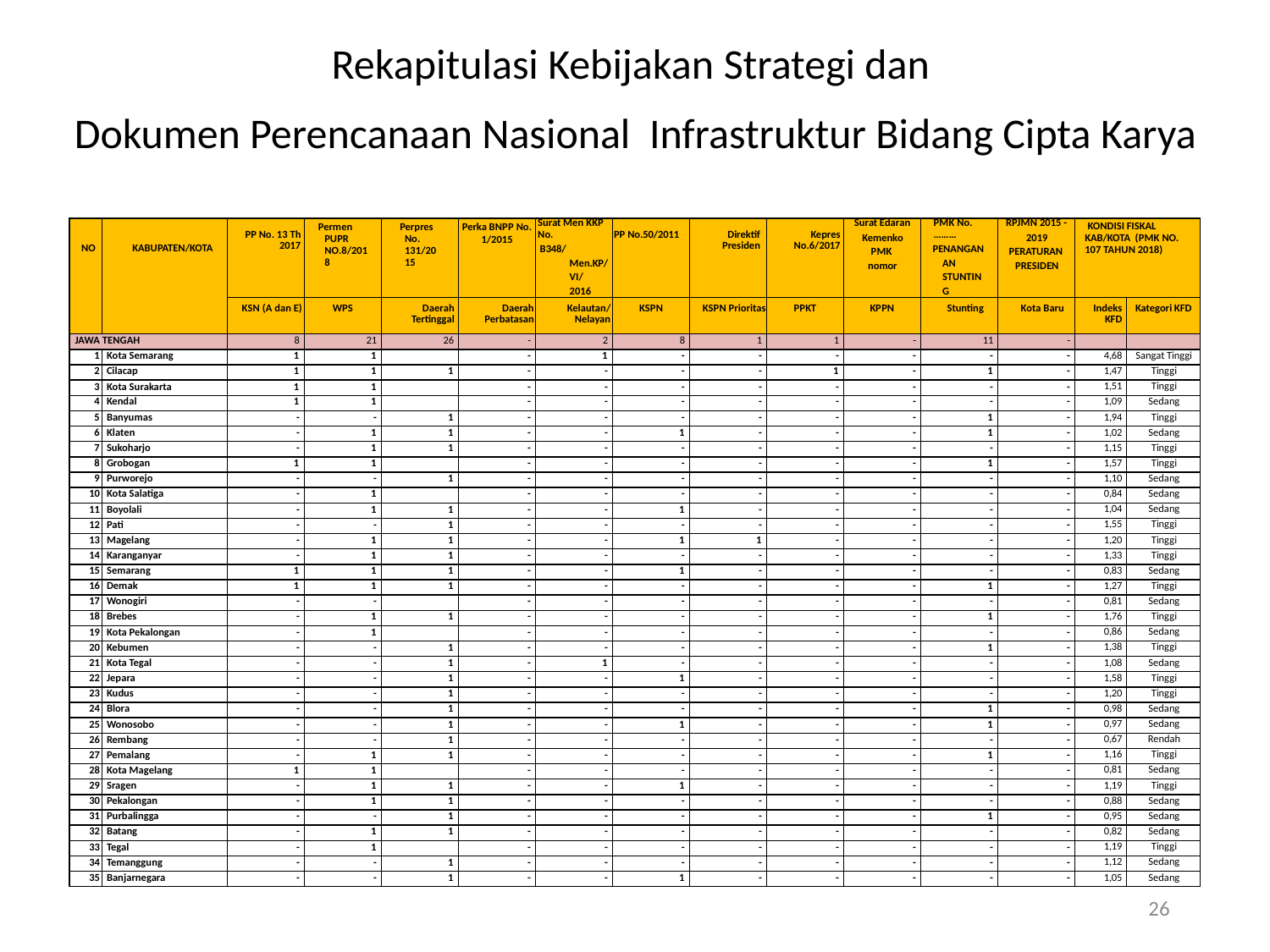

Rekapitulasi Kebijakan Strategi dan
Dokumen Perencanaan Nasional  Infrastruktur Bidang Cipta Karya
| NO | KABUPATEN/KOTA | PP No. 13 Th 2017 | Permen PUPR NO.8/2018 | Perpres No. 131/2015 | Perka BNPP No. 1/2015 | Surat Men KKP No. B348/Men.KP/VI/ 2016 | PP No.50/2011 | Direktif Presiden | Kepres No.6/2017 | Surat Edaran Kemenko PMK nomor | PMK No. ……… PENANGANAN STUNTING | RPJMN 2015 - 2019 PERATURAN PRESIDEN | KONDISI FISKAL KAB/KOTA (PMK NO. 107 TAHUN 2018) |  |
| --- | --- | --- | --- | --- | --- | --- | --- | --- | --- | --- | --- | --- | --- | --- |
|  |  | KSN (A dan E) | WPS | Daerah Tertinggal | Daerah Perbatasan | Kelautan/ Nelayan | KSPN | KSPN Prioritas | PPKT | KPPN | Stunting | Kota Baru | Indeks KFD | Kategori KFD |
| JAWA TENGAH |  | 8 | 21 | 26 | - | 2 | 8 | 1 | 1 | - | 11 | - |  |  |
| 1 | Kota Semarang | 1 | 1 |  | - | 1 | - | - | - | - | - | - | 4,68 | Sangat Tinggi |
| 2 | Cilacap | 1 | 1 | 1 | - | - | - | - | 1 | - | 1 | - | 1,47 | Tinggi |
| 3 | Kota Surakarta | 1 | 1 |  | - | - | - | - | - | - | - | - | 1,51 | Tinggi |
| 4 | Kendal | 1 | 1 |  | - | - | - | - | - | - | - | - | 1,09 | Sedang |
| 5 | Banyumas | - | - | 1 | - | - | - | - | - | - | 1 | - | 1,94 | Tinggi |
| 6 | Klaten | - | 1 | 1 | - | - | 1 | - | - | - | 1 | - | 1,02 | Sedang |
| 7 | Sukoharjo | - | 1 | 1 | - | - | - | - | - | - | - | - | 1,15 | Tinggi |
| 8 | Grobogan | 1 | 1 |  | - | - | - | - | - | - | 1 | - | 1,57 | Tinggi |
| 9 | Purworejo | - | - | 1 | - | - | - | - | - | - | - | - | 1,10 | Sedang |
| 10 | Kota Salatiga | - | 1 |  | - | - | - | - | - | - | - | - | 0,84 | Sedang |
| 11 | Boyolali | - | 1 | 1 | - | - | 1 | - | - | - | - | - | 1,04 | Sedang |
| 12 | Pati | - | - | 1 | - | - | - | - | - | - | - | - | 1,55 | Tinggi |
| 13 | Magelang | - | 1 | 1 | - | - | 1 | 1 | - | - | - | - | 1,20 | Tinggi |
| 14 | Karanganyar | - | 1 | 1 | - | - | - | - | - | - | - | - | 1,33 | Tinggi |
| 15 | Semarang | 1 | 1 | 1 | - | - | 1 | - | - | - | - | - | 0,83 | Sedang |
| 16 | Demak | 1 | 1 | 1 | - | - | - | - | - | - | 1 | - | 1,27 | Tinggi |
| 17 | Wonogiri | - | - |  | - | - | - | - | - | - | - | - | 0,81 | Sedang |
| 18 | Brebes | - | 1 | 1 | - | - | - | - | - | - | 1 | - | 1,76 | Tinggi |
| 19 | Kota Pekalongan | - | 1 |  | - | - | - | - | - | - | - | - | 0,86 | Sedang |
| 20 | Kebumen | - | - | 1 | - | - | - | - | - | - | 1 | - | 1,38 | Tinggi |
| 21 | Kota Tegal | - | - | 1 | - | 1 | - | - | - | - | - | - | 1,08 | Sedang |
| 22 | Jepara | - | - | 1 | - | - | 1 | - | - | - | - | - | 1,58 | Tinggi |
| 23 | Kudus | - | - | 1 | - | - | - | - | - | - | - | - | 1,20 | Tinggi |
| 24 | Blora | - | - | 1 | - | - | - | - | - | - | 1 | - | 0,98 | Sedang |
| 25 | Wonosobo | - | - | 1 | - | - | 1 | - | - | - | 1 | - | 0,97 | Sedang |
| 26 | Rembang | - | - | 1 | - | - | - | - | - | - | - | - | 0,67 | Rendah |
| 27 | Pemalang | - | 1 | 1 | - | - | - | - | - | - | 1 | - | 1,16 | Tinggi |
| 28 | Kota Magelang | 1 | 1 |  | - | - | - | - | - | - | - | - | 0,81 | Sedang |
| 29 | Sragen | - | 1 | 1 | - | - | 1 | - | - | - | - | - | 1,19 | Tinggi |
| 30 | Pekalongan | - | 1 | 1 | - | - | - | - | - | - | - | - | 0,88 | Sedang |
| 31 | Purbalingga | - | - | 1 | - | - | - | - | - | - | 1 | - | 0,95 | Sedang |
| 32 | Batang | - | 1 | 1 | - | - | - | - | - | - | - | - | 0,82 | Sedang |
| 33 | Tegal | - | 1 |  | - | - | - | - | - | - | - | - | 1,19 | Tinggi |
| 34 | Temanggung | - | - | 1 | - | - | - | - | - | - | - | - | 1,12 | Sedang |
| 35 | Banjarnegara | - | - | 1 | - | - | 1 | - | - | - | - | - | 1,05 | Sedang |
26